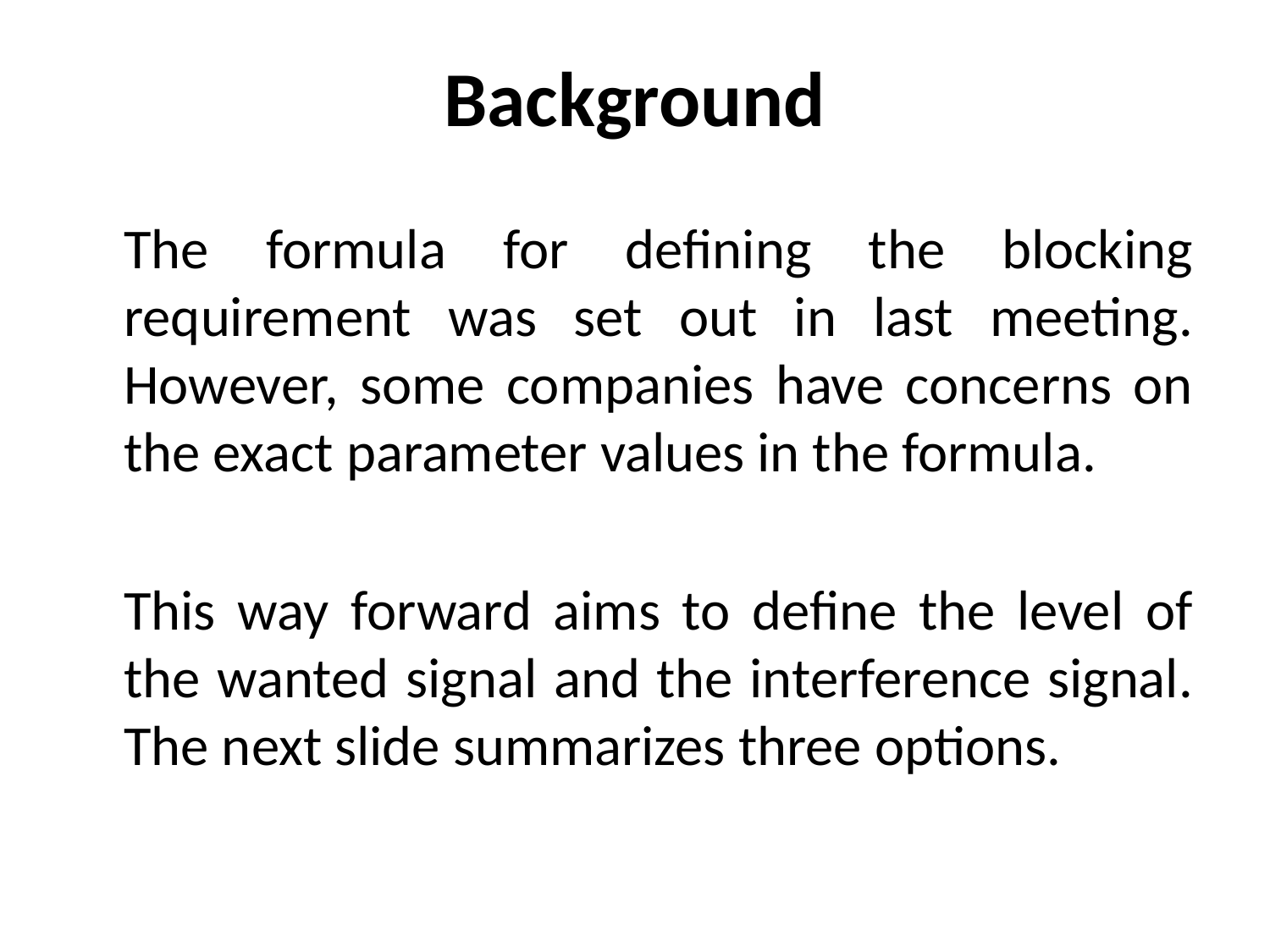

# Background
	The formula for defining the blocking requirement was set out in last meeting. However, some companies have concerns on the exact parameter values in the formula.

	This way forward aims to define the level of the wanted signal and the interference signal. The next slide summarizes three options.